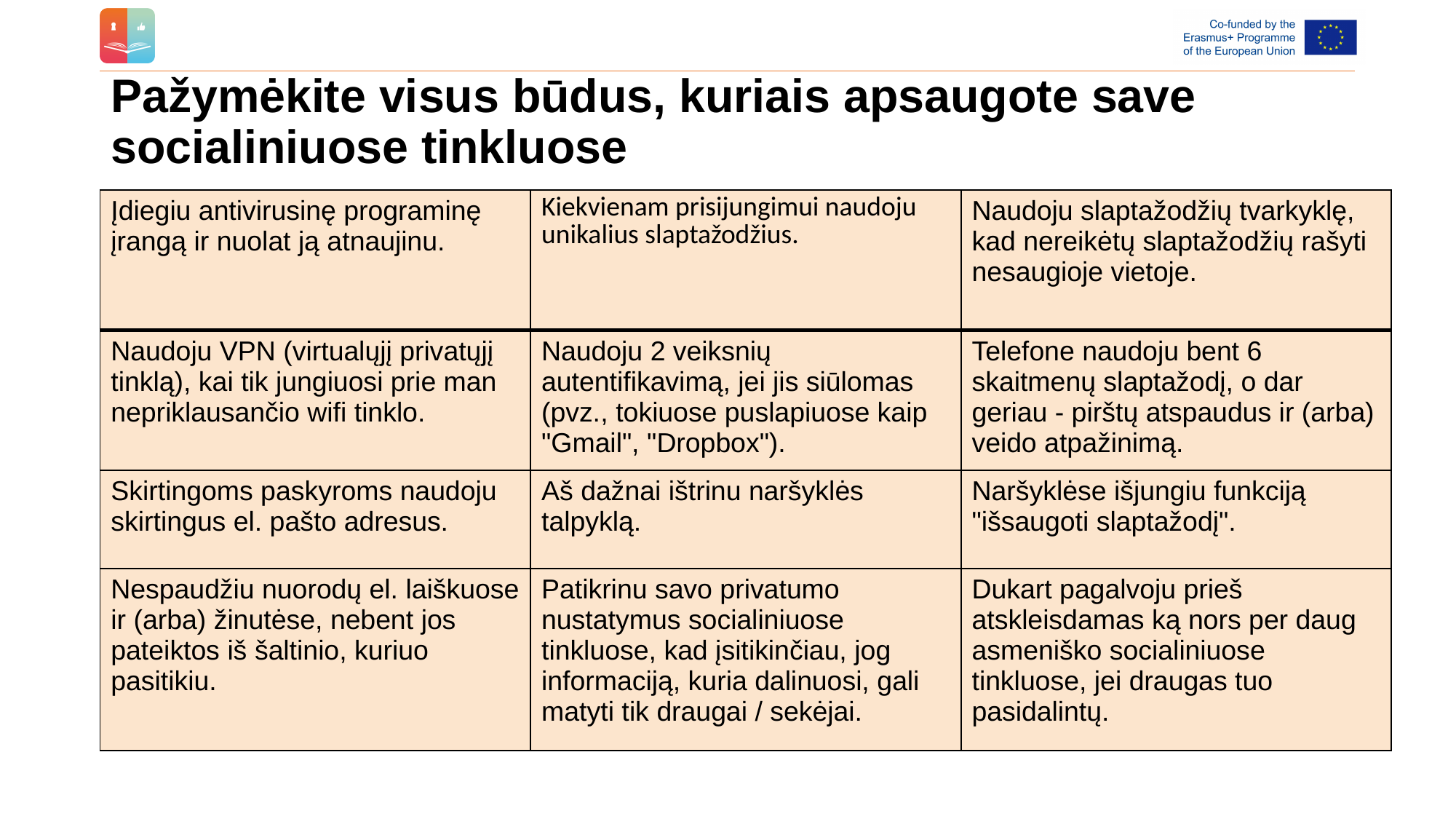

# Pažymėkite visus būdus, kuriais apsaugote save socialiniuose tinkluose
| Įdiegiu antivirusinę programinę įrangą ir nuolat ją atnaujinu. | Kiekvienam prisijungimui naudoju unikalius slaptažodžius. | Naudoju slaptažodžių tvarkyklę, kad nereikėtų slaptažodžių rašyti nesaugioje vietoje. |
| --- | --- | --- |
| Naudoju VPN (virtualųjį privatųjį tinklą), kai tik jungiuosi prie man nepriklausančio wifi tinklo. | Naudoju 2 veiksnių autentifikavimą, jei jis siūlomas (pvz., tokiuose puslapiuose kaip "Gmail", "Dropbox"). | Telefone naudoju bent 6 skaitmenų slaptažodį, o dar geriau - pirštų atspaudus ir (arba) veido atpažinimą. |
| Skirtingoms paskyroms naudoju skirtingus el. pašto adresus. | Aš dažnai ištrinu naršyklės talpyklą. | Naršyklėse išjungiu funkciją "išsaugoti slaptažodį". |
| Nespaudžiu nuorodų el. laiškuose ir (arba) žinutėse, nebent jos pateiktos iš šaltinio, kuriuo pasitikiu. | Patikrinu savo privatumo nustatymus socialiniuose tinkluose, kad įsitikinčiau, jog informaciją, kuria dalinuosi, gali matyti tik draugai / sekėjai. | Dukart pagalvoju prieš atskleisdamas ką nors per daug asmeniško socialiniuose tinkluose, jei draugas tuo pasidalintų. |